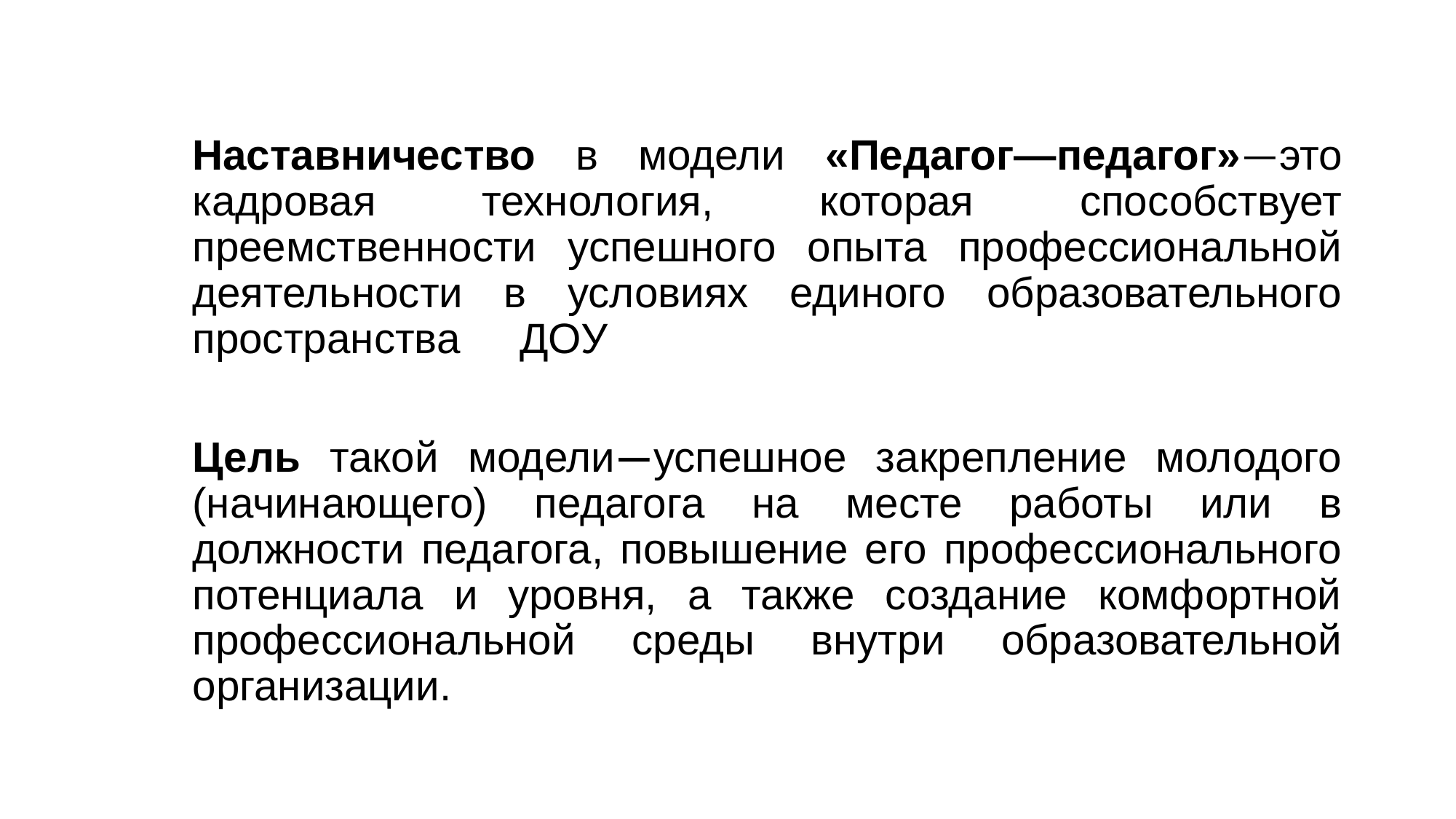

Наставничество в модели «Педагог—педагог»—это кадровая технология, которая способствует преемственности успешного опыта профессиональной деятельности в условиях единого образовательного пространства	ДОУ
Цель такой модели—успешное закрепление молодого (начинающего) педагога на месте работы или в должности педагога, повышение его профессионального потенциала и уровня, а также создание комфортной профессиональной среды внутри образовательной организации.